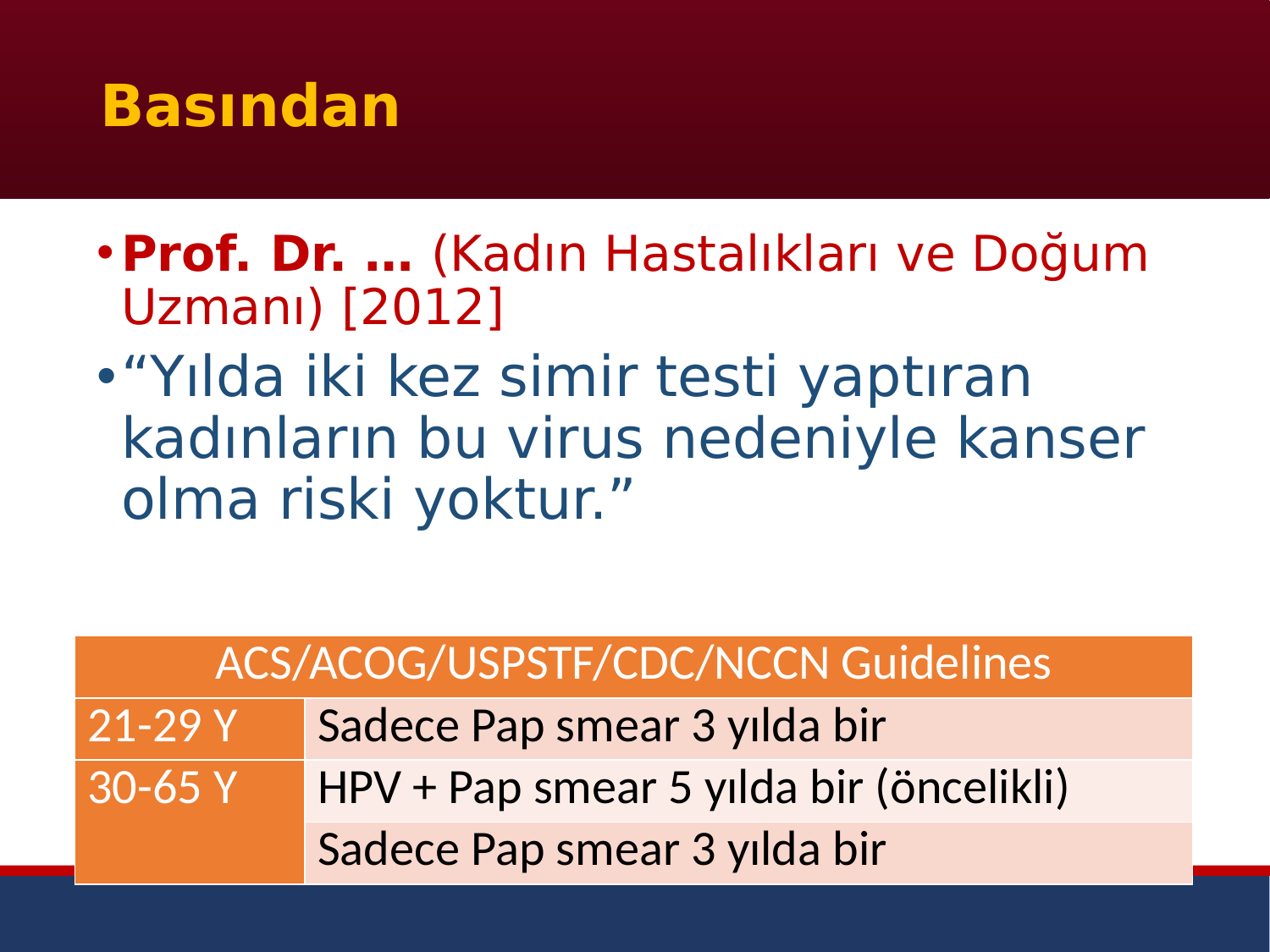

# Basından
Prof. Dr. … (Kadın Hastalıkları ve Doğum Uzmanı) [2012]
“Yılda iki kez simir testi yaptıran kadınların bu virus nedeniyle kanser olma riski yoktur.”
| ACS/ACOG/USPSTF/CDC/NCCN Guidelines |  |
| --- | --- |
| 21-29 Y | Sadece Pap smear 3 yılda bir |
| 30-65 Y | HPV + Pap smear 5 yılda bir (öncelikli) |
|  | Sadece Pap smear 3 yılda bir |